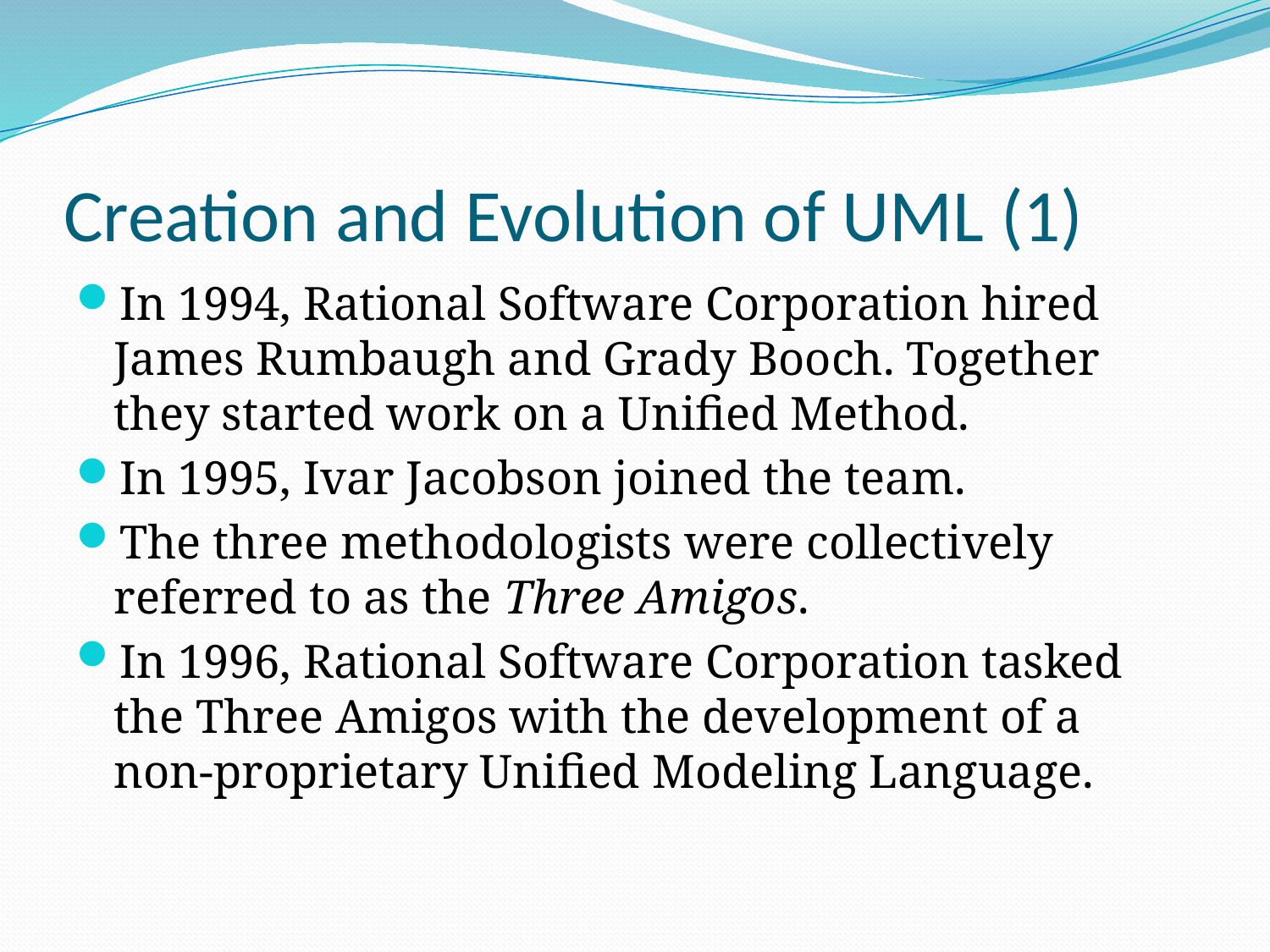

# Creation and Evolution of UML (1)
In 1994, Rational Software Corporation hired James Rumbaugh and Grady Booch. Together they started work on a Unified Method.
In 1995, Ivar Jacobson joined the team.
The three methodologists were collectively referred to as the Three Amigos.
In 1996, Rational Software Corporation tasked the Three Amigos with the development of a non-proprietary Unified Modeling Language.